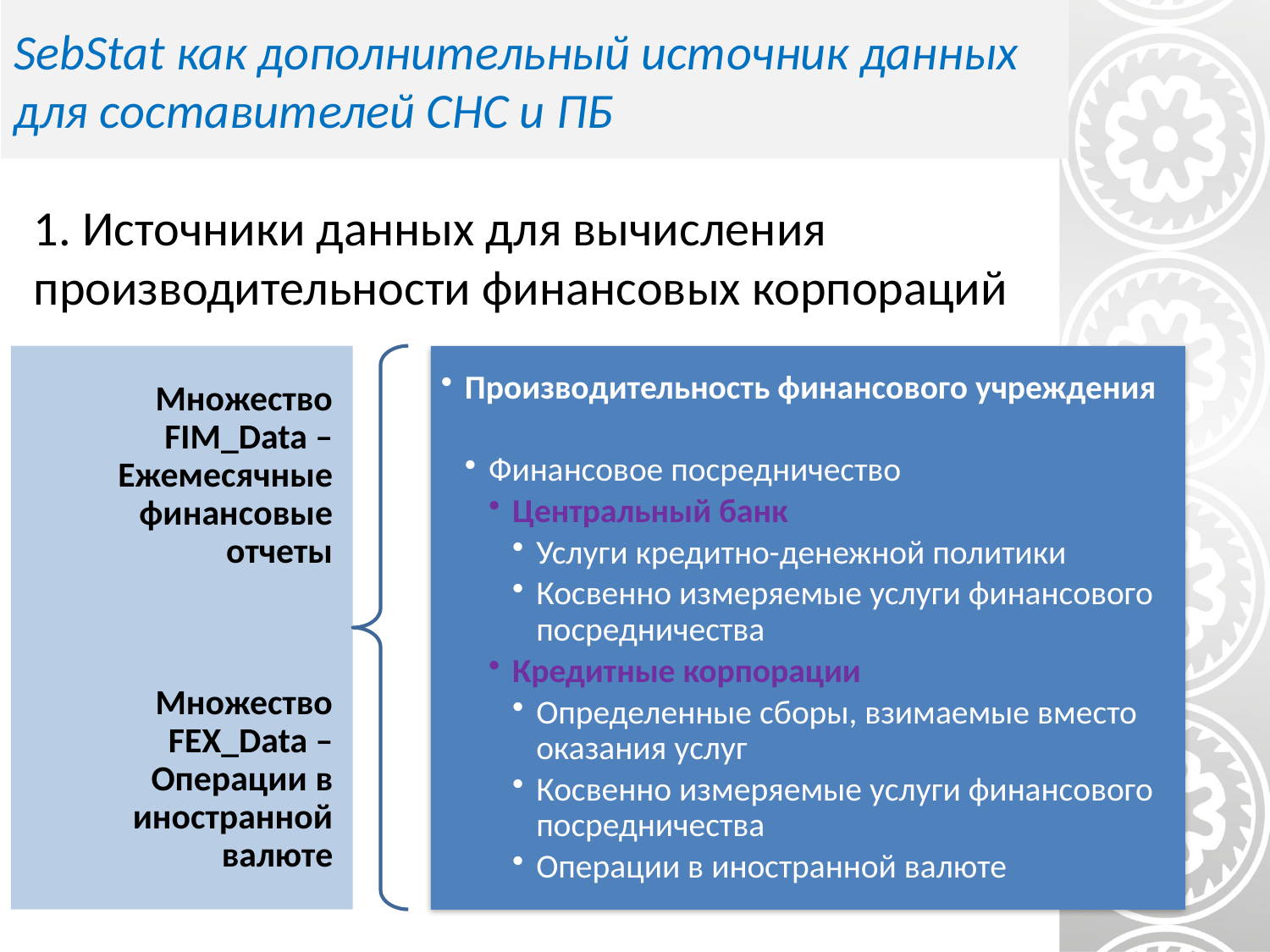

# SebStat как дополнительный источник данных для составителей СНС и ПБ
1. Источники данных для вычисления производительности финансовых корпораций

Множество FIM_Data – Ежемесячные финансовые отчеты

Множество FEX_Data – Операции в иностранной валюте
Производительность финансового учреждения

Финансовое посредничество
Центральный банк
Услуги кредитно-денежной политики
Косвенно измеряемые услуги финансового посредничества
Кредитные корпорации
Определенные сборы, взимаемые вместо оказания услуг
Косвенно измеряемые услуги финансового посредничества
Операции в иностранной валюте